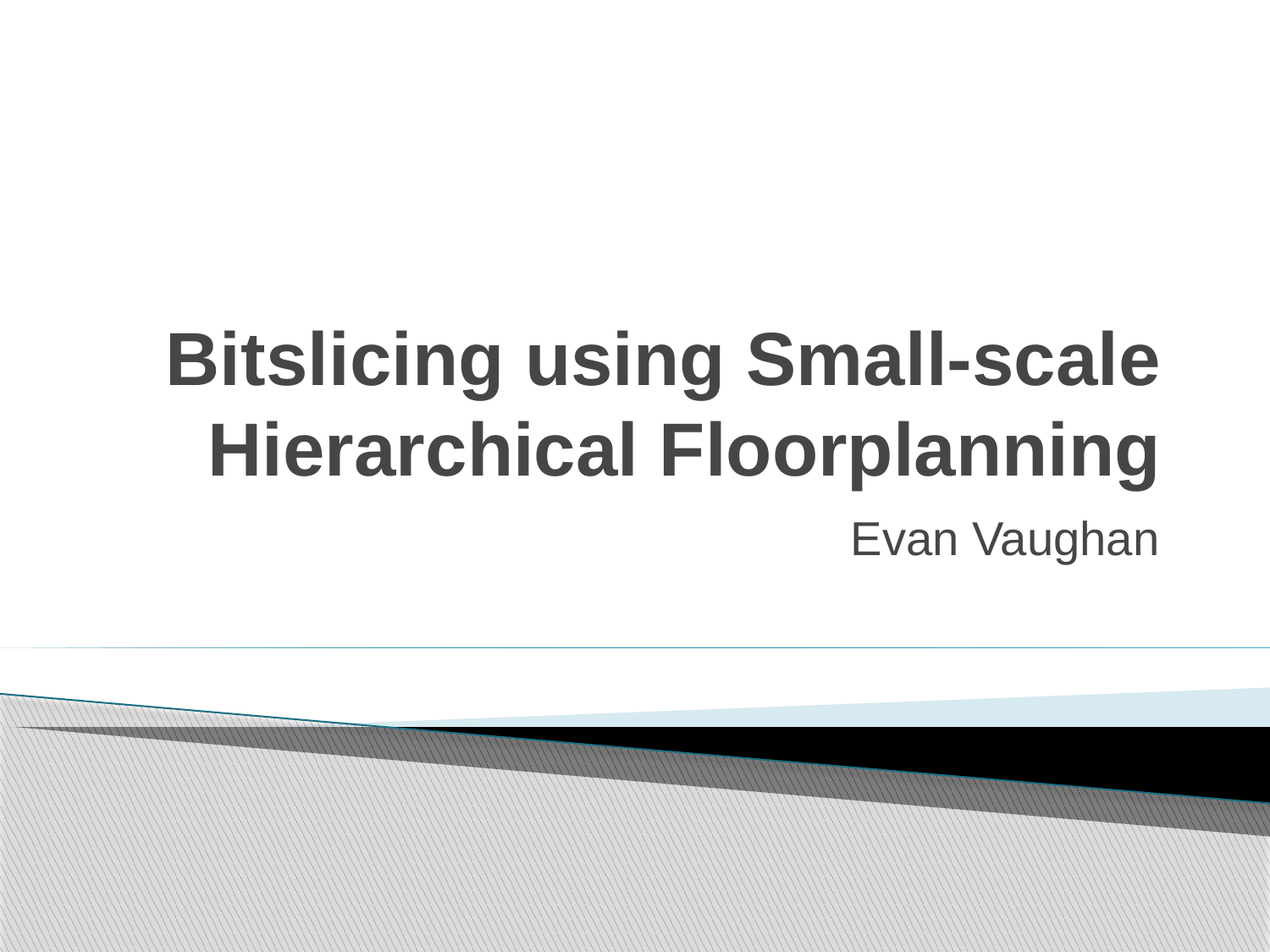

# Bitslicing using Small-scale Hierarchical Floorplanning
Evan Vaughan